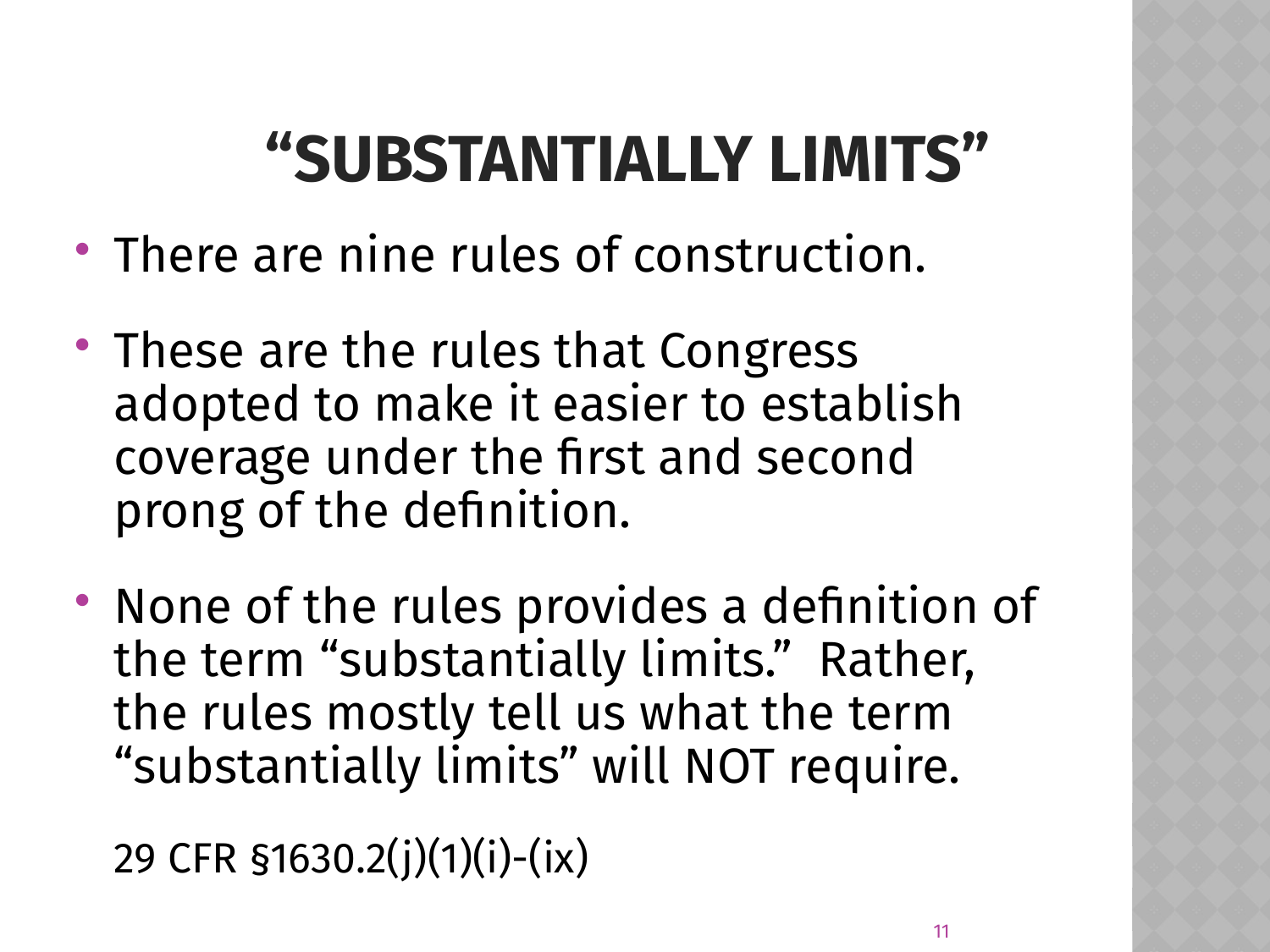

# “substantially limits”
There are nine rules of construction.
These are the rules that Congress adopted to make it easier to establish coverage under the first and second prong of the definition.
None of the rules provides a definition of the term “substantially limits.”  Rather, the rules mostly tell us what the term “substantially limits” will NOT require.
	29 CFR §1630.2(j)(1)(i)-(ix)

11